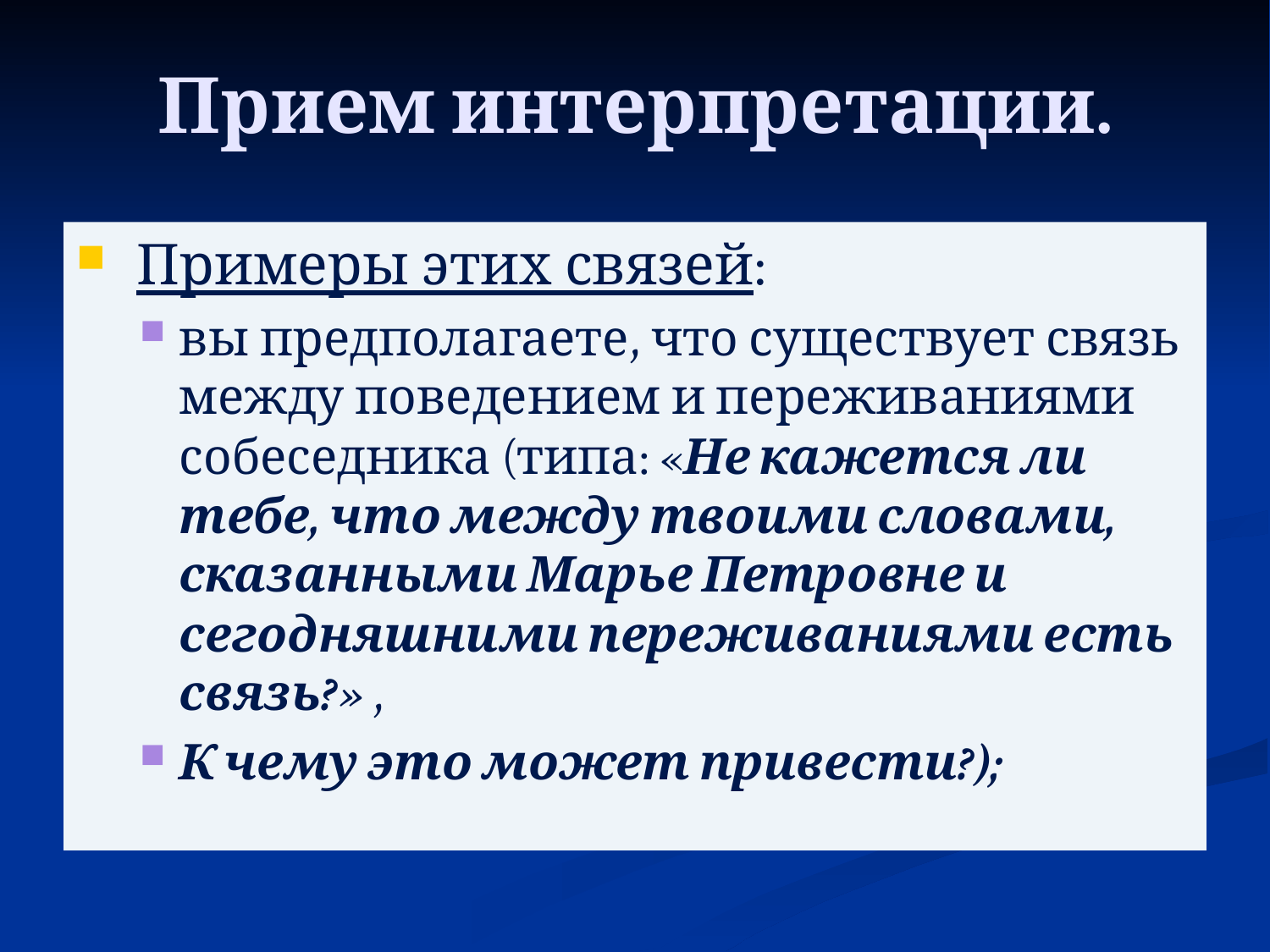

# Прием интерпретации.
 Примеры этих связей:
вы предполагаете, что существует связь между поведением и переживаниями собеседника (типа: «Не кажется ли тебе, что между твоими словами, сказанными Марье Петровне и сегодняшними переживаниями есть связь?» ,
К чему это может привести?);